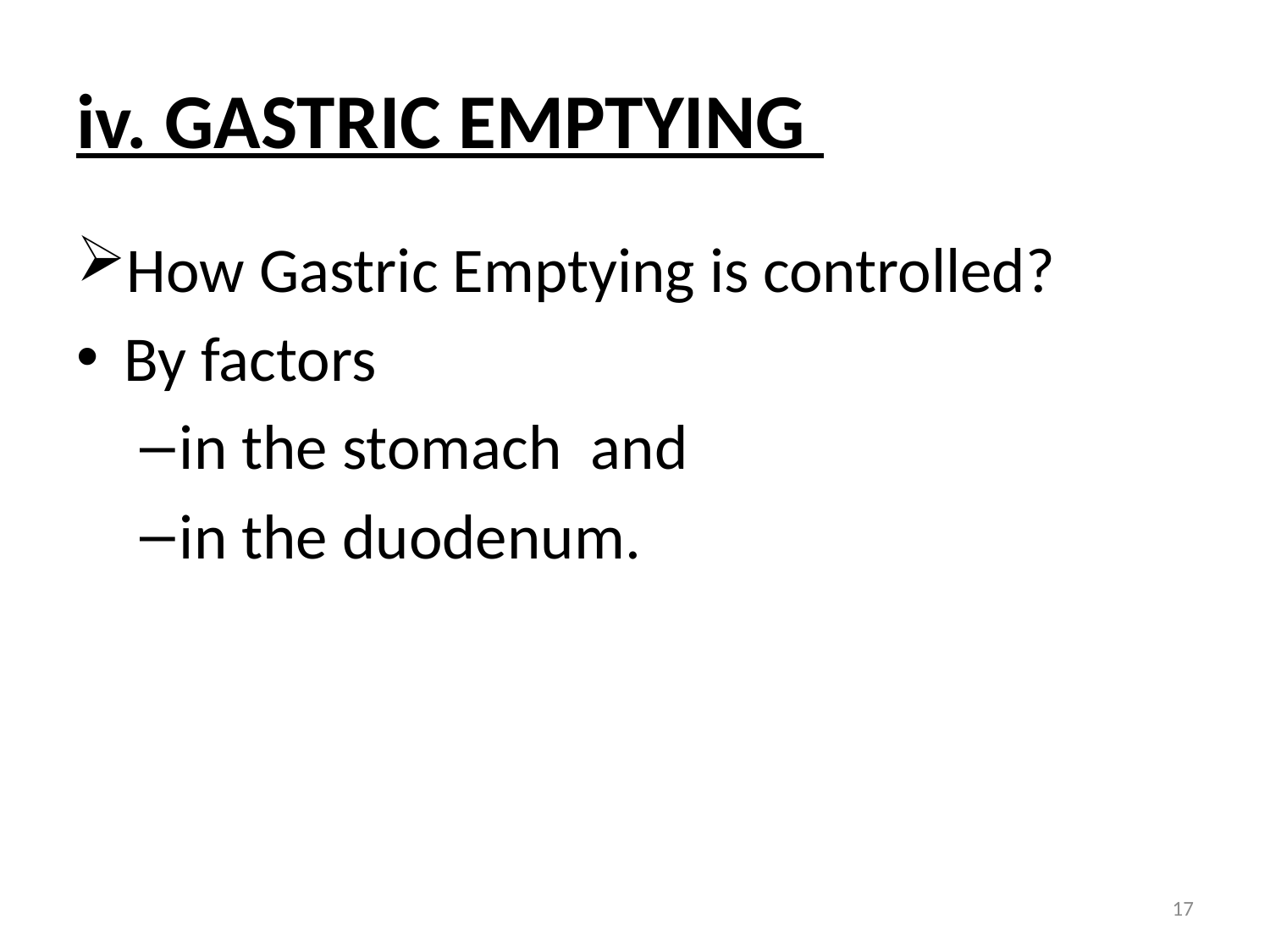

# iv. GASTRIC EMPTYING
How Gastric Emptying is controlled?
By factors
in the stomach  and
in the duodenum.

17